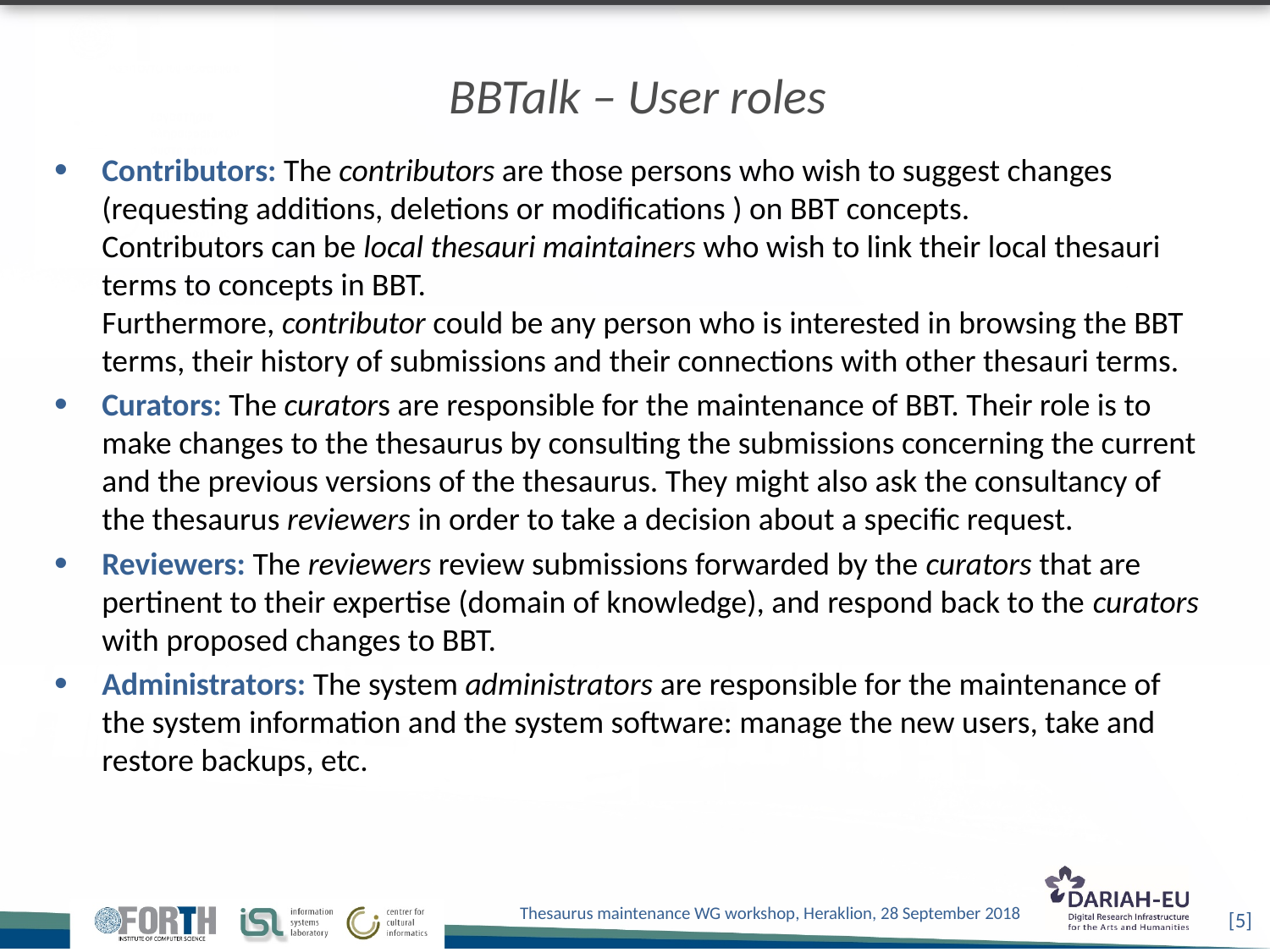

# BBTalk – User roles
Contributors: The contributors are those persons who wish to suggest changes (requesting additions, deletions or modifications ) on BBT concepts.
Contributors can be local thesauri maintainers who wish to link their local thesauri terms to concepts in BBT.
Furthermore, contributor could be any person who is interested in browsing the BBT terms, their history of submissions and their connections with other thesauri terms.
Curators: The curators are responsible for the maintenance of BBT. Their role is to make changes to the thesaurus by consulting the submissions concerning the current and the previous versions of the thesaurus. They might also ask the consultancy of the thesaurus reviewers in order to take a decision about a specific request.
Reviewers: The reviewers review submissions forwarded by the curators that are pertinent to their expertise (domain of knowledge), and respond back to the curators with proposed changes to BBT.
Administrators: The system administrators are responsible for the maintenance of the system information and the system software: manage the new users, take and restore backups, etc.